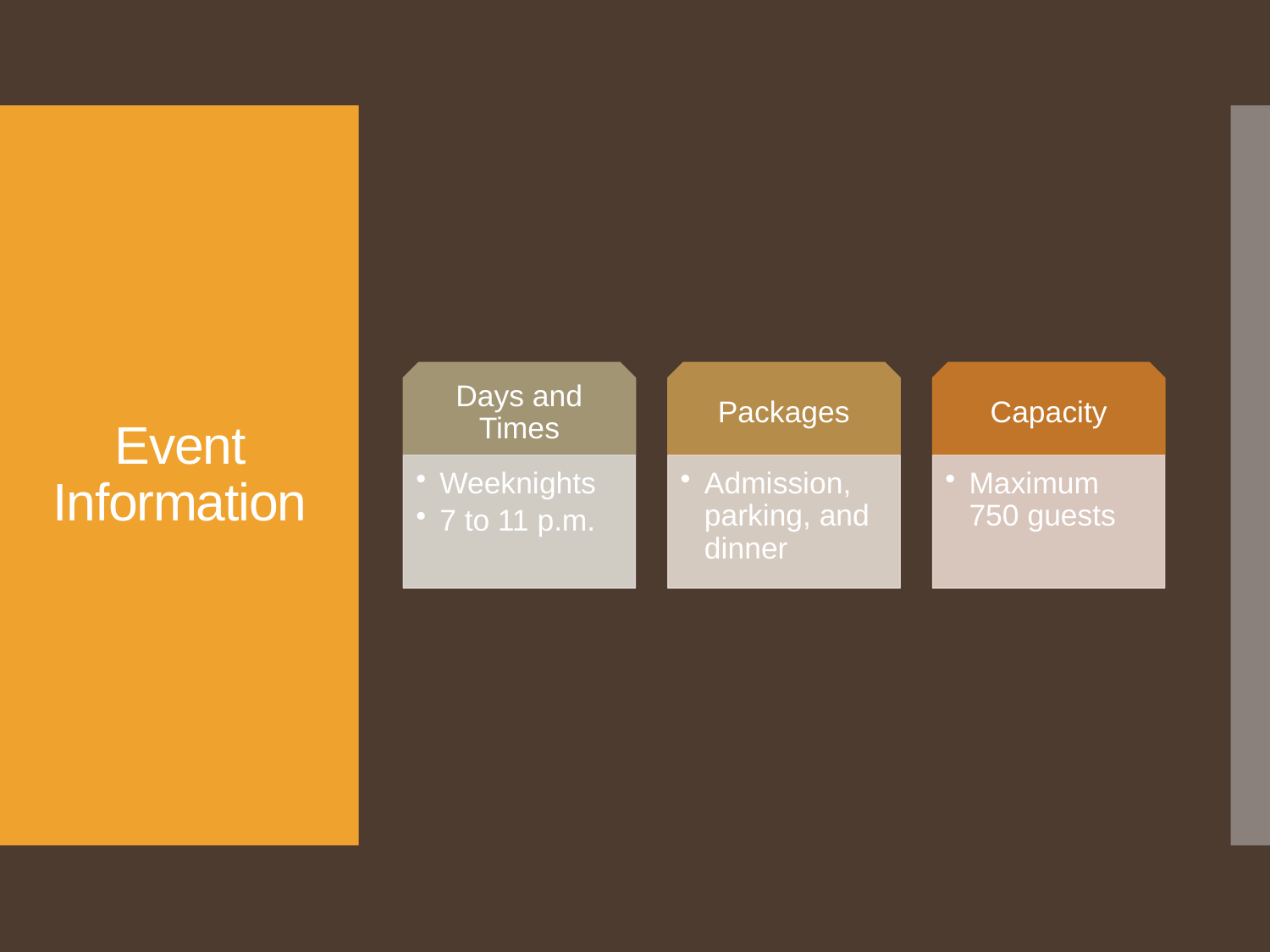

Days and Times
Weeknights
7 to 11 p.m.
Packages
Admission, parking, and dinner
Capacity
Maximum 750 guests
# Event Information